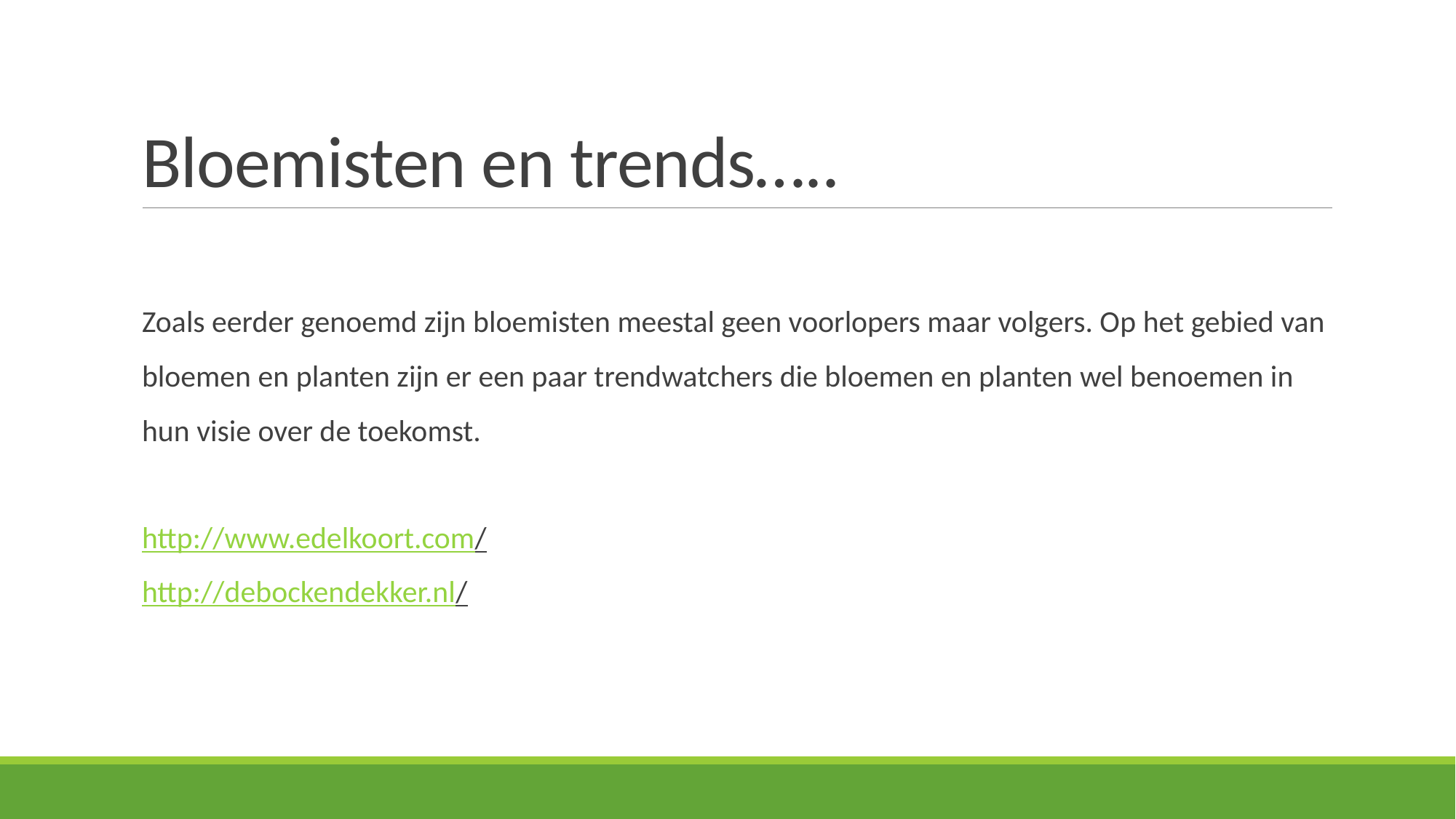

# Bloemisten en trends…..

Zoals eerder genoemd zijn bloemisten meestal geen voorlopers maar volgers. Op het gebied van bloemen en planten zijn er een paar trendwatchers die bloemen en planten wel benoemen in hun visie over de toekomst.

http://www.edelkoort.com/
http://debockendekker.nl/